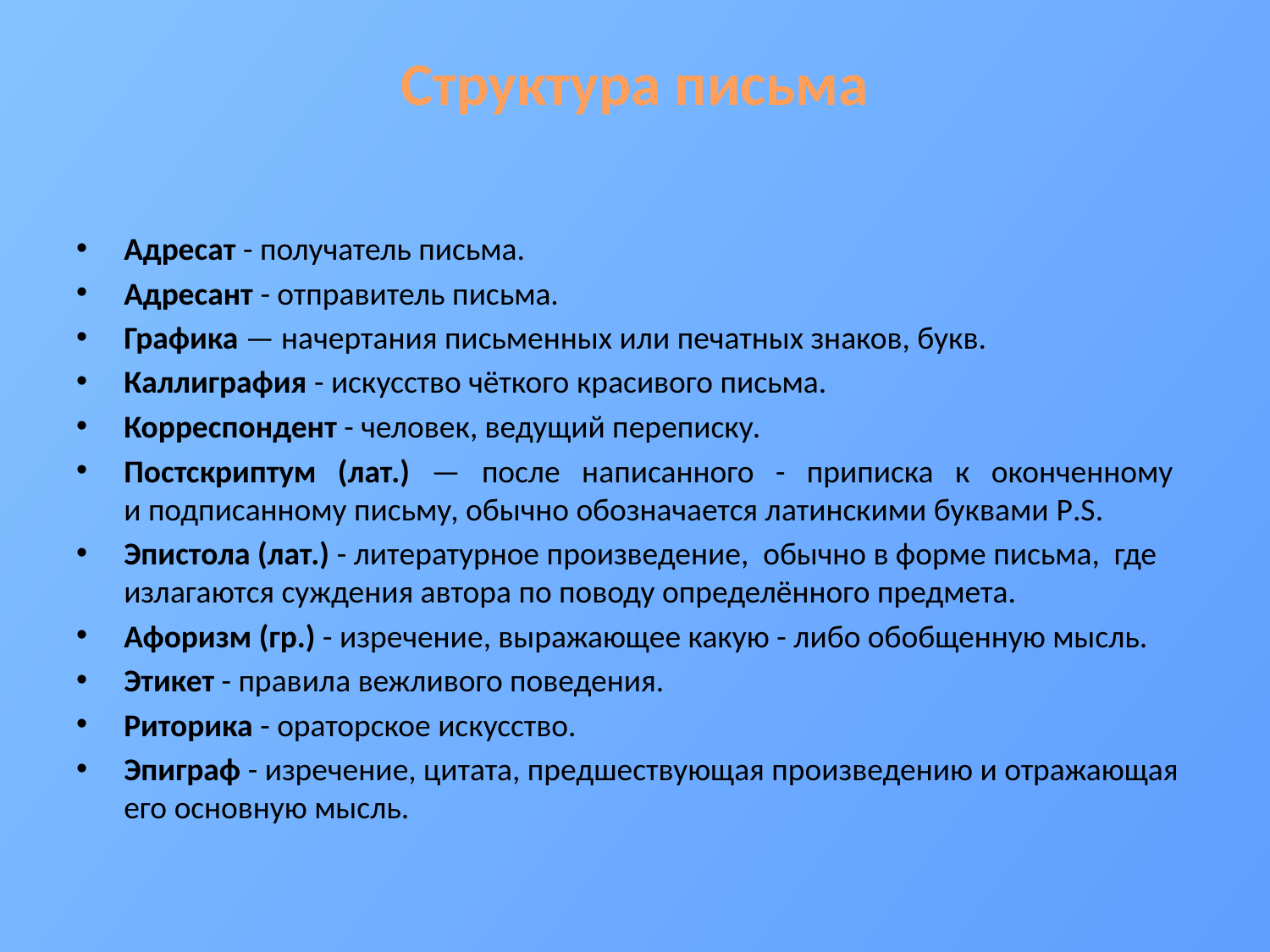

# Структура письма
Адресат - получатель письма.
Адресант - отправитель письма.
Графика — начертания письменных или печатных знаков, букв.
Каллиграфия - искусство чёткого красивого письма.
Корреспондент - человек, ведущий переписку.
Постскриптум   (лат.)   —   после   написанного   -   приписка   к   оконченному   и подписанному письму, обычно обозначается латинскими буквами P.S.
Эпистола (лат.) - литературное произведение,  обычно в форме письма,  где излагаются суждения автора по поводу определённого предмета.
Афоризм (гр.) - изречение, выражающее какую - либо обобщенную мысль.
Этикет - правила вежливого поведения.
Риторика - ораторское искусство.
Эпиграф - изречение, цитата, предшествующая произведению и отражающая его основную мысль.